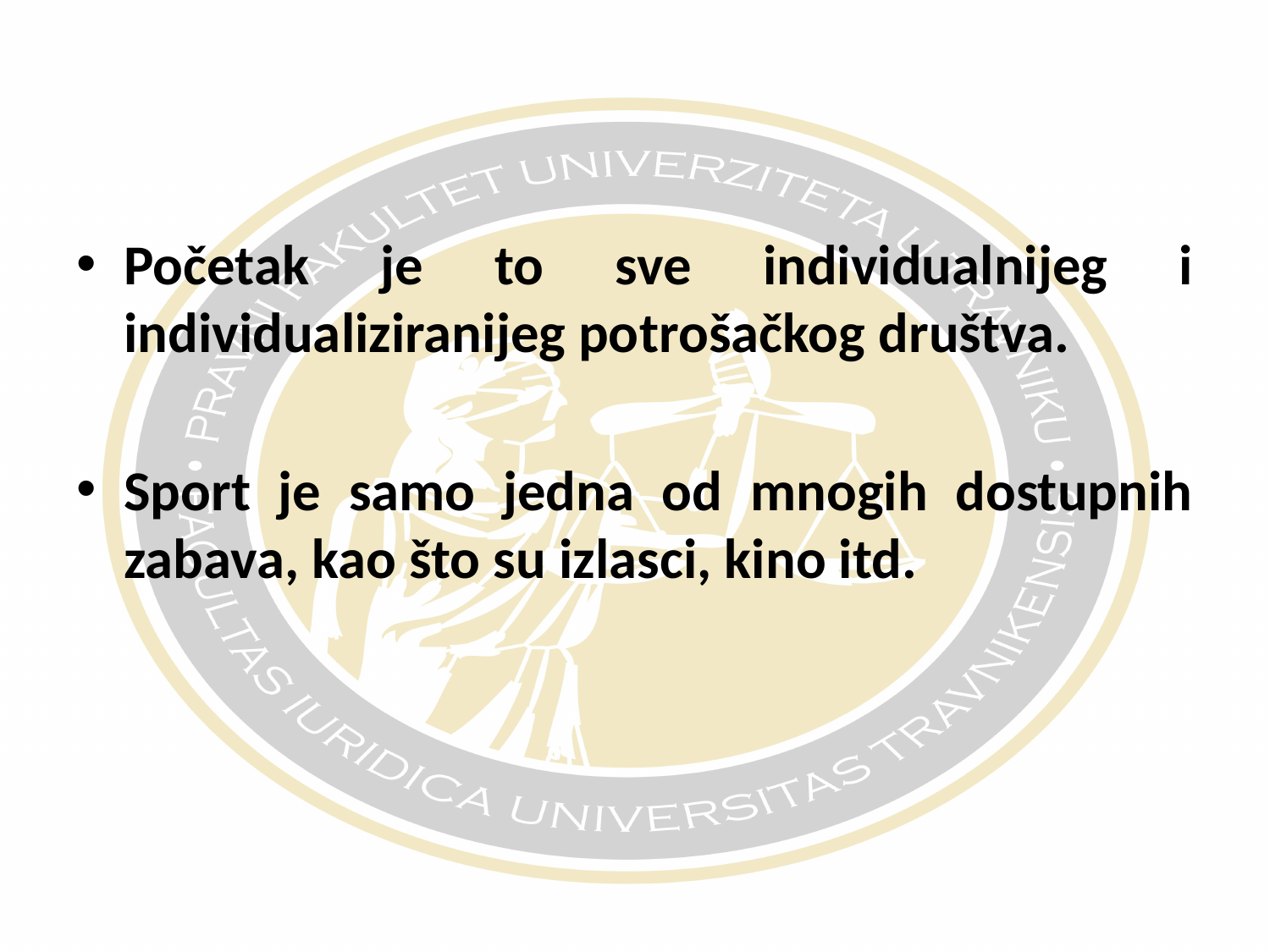

#
Početak je to sve individualnijeg i individualiziranijeg potrošačkog društva.

Sport je samo jedna od mnogih dostupnih zabava, kao što su izlasci, kino itd.